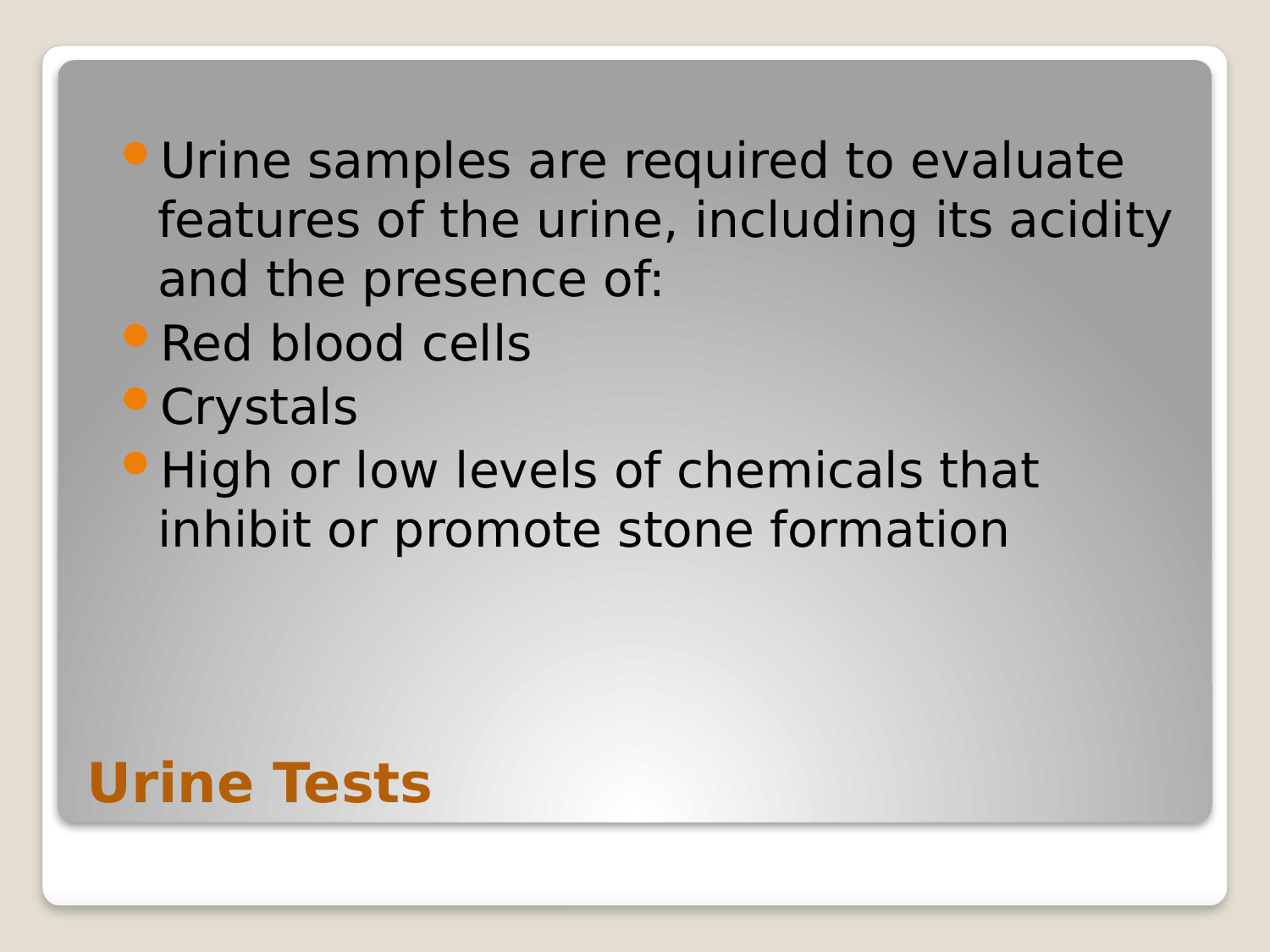

Urine samples are required to evaluate features of the urine, including its acidity and the presence of:
Red blood cells
Crystals
High or low levels of chemicals that inhibit or promote stone formation

# Urine Tests